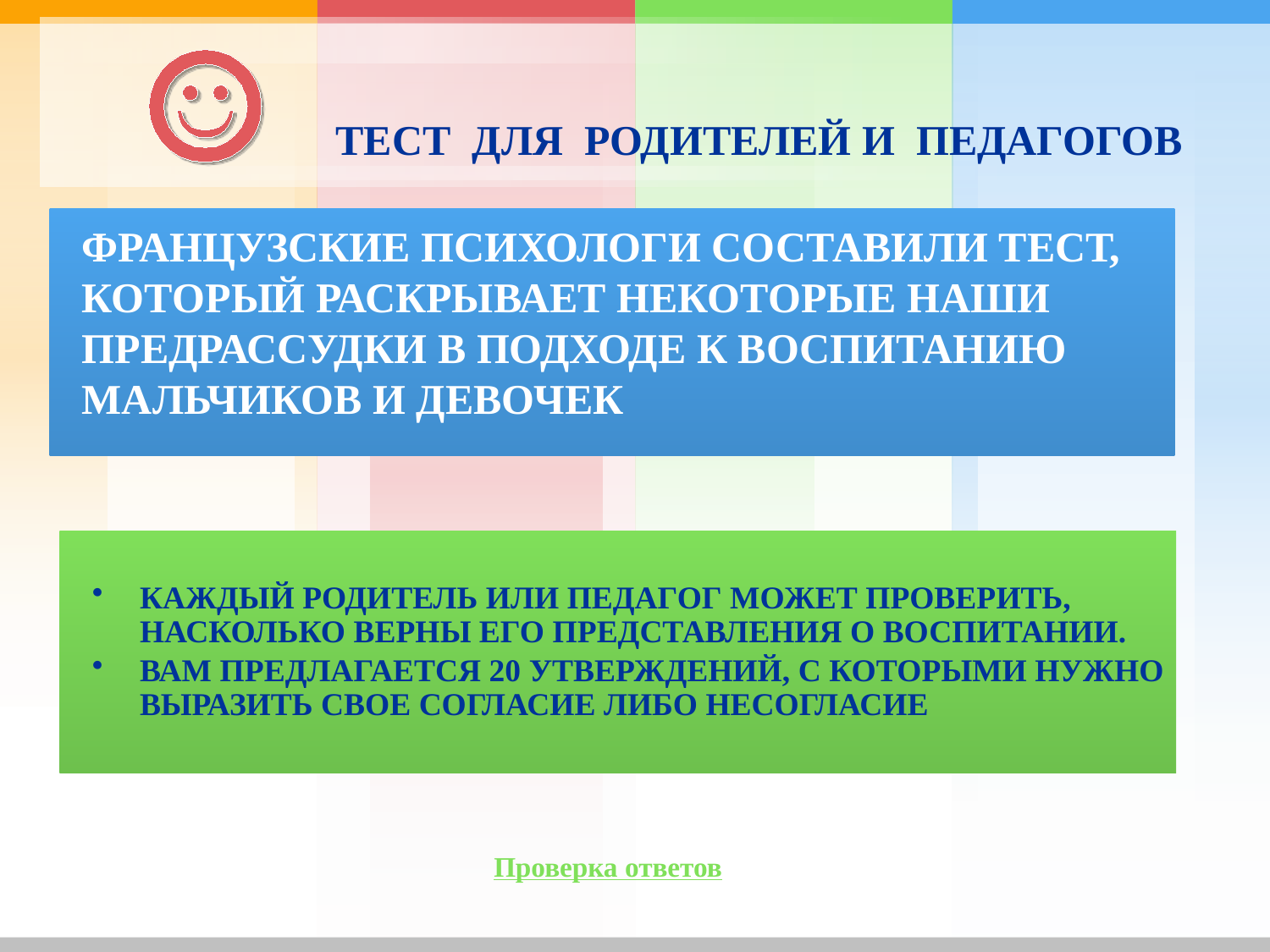

ТЕСТ  ДЛЯ  РОДИТЕЛЕЙ И  ПЕДАГОГОВ
ФРАНЦУЗСКИЕ ПСИХОЛОГИ СОСТАВИЛИ ТЕСТ, КОТОРЫЙ РАСКРЫВАЕТ НЕКОТОРЫЕ НАШИ ПРЕДРАССУДКИ В ПОДХОДЕ К ВОСПИТАНИЮ МАЛЬЧИКОВ И ДЕВОЧЕК

КАЖДЫЙ РОДИТЕЛЬ ИЛИ ПЕДАГОГ МОЖЕТ ПРОВЕРИТЬ, НАСКОЛЬКО ВЕРНЫ ЕГО ПРЕДСТАВЛЕНИЯ О ВОСПИТАНИИ.
ВАМ ПРЕДЛАГАЕТСЯ 20 УТВЕРЖДЕНИЙ, С КОТОРЫМИ НУЖНО ВЫРАЗИТЬ СВОЕ СОГЛАСИЕ ЛИБО НЕСОГЛАСИЕ

Проверка ответов